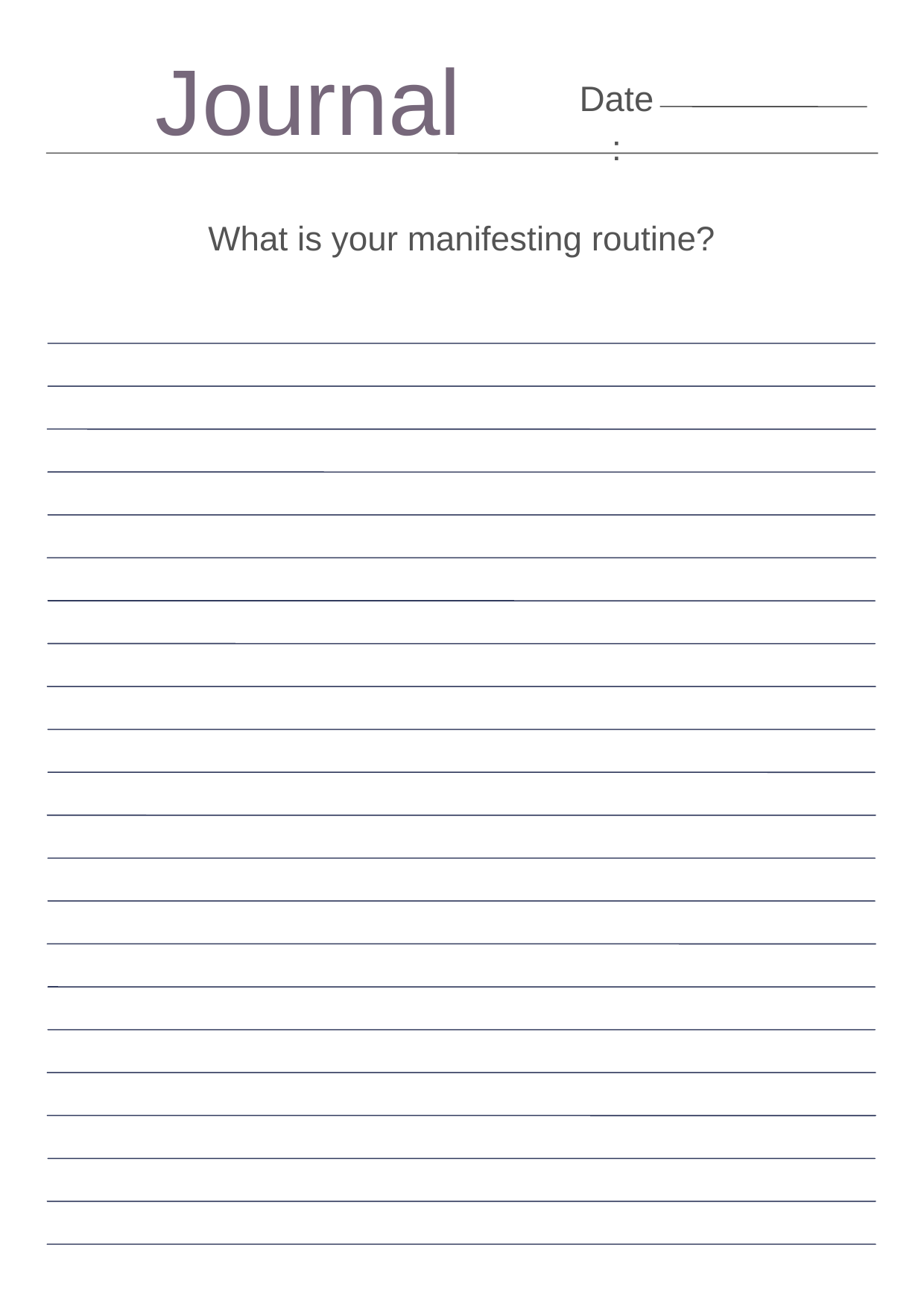

Journal
Date:

What is your manifesting routine?